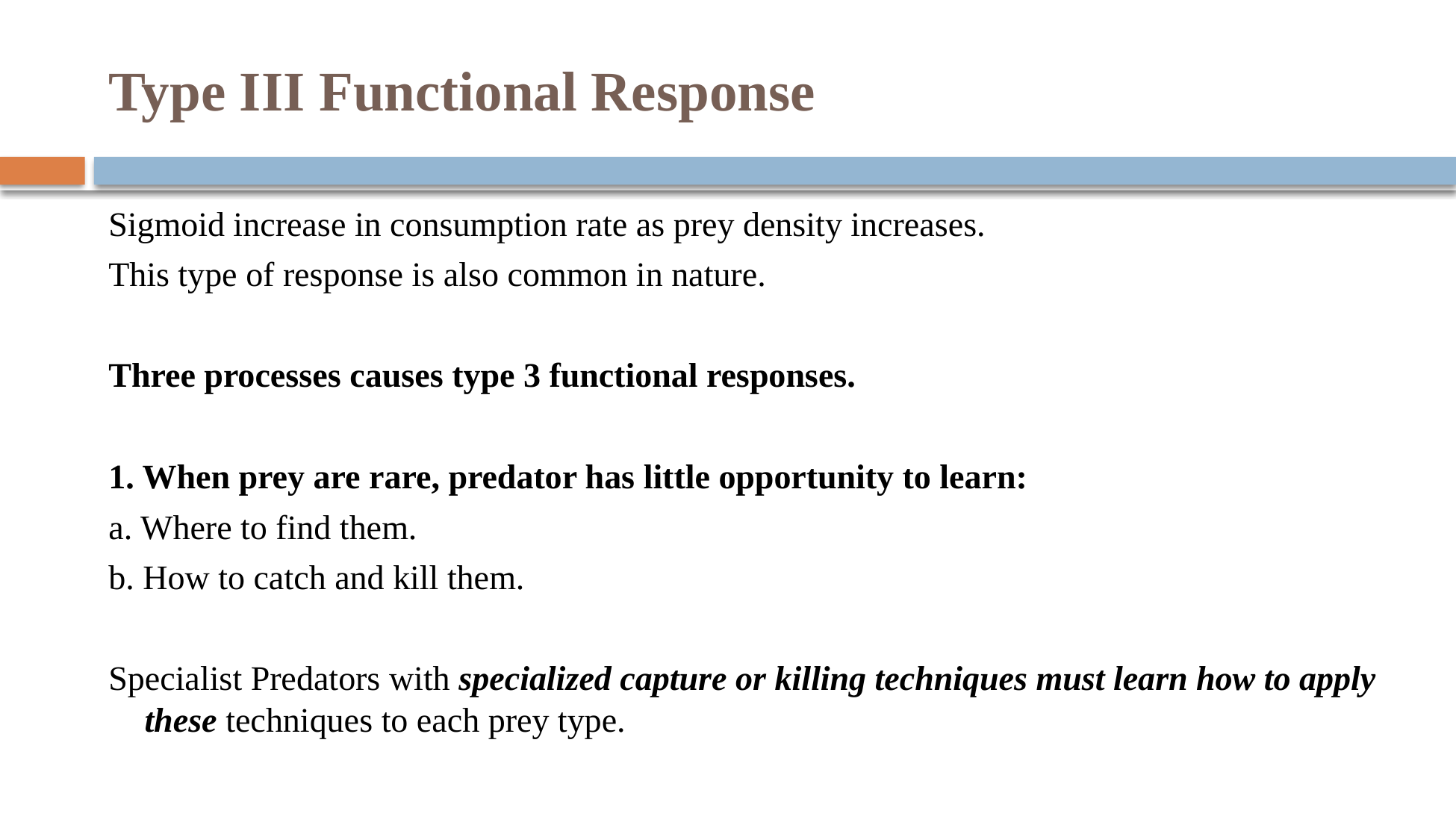

# Type III Functional Response
Sigmoid increase in consumption rate as prey density increases.
This type of response is also common in nature.

Three processes causes type 3 functional responses.

1. When prey are rare, predator has little opportunity to learn:
a. Where to find them.
b. How to catch and kill them.

Specialist Predators with specialized capture or killing techniques must learn how to apply these techniques to each prey type.